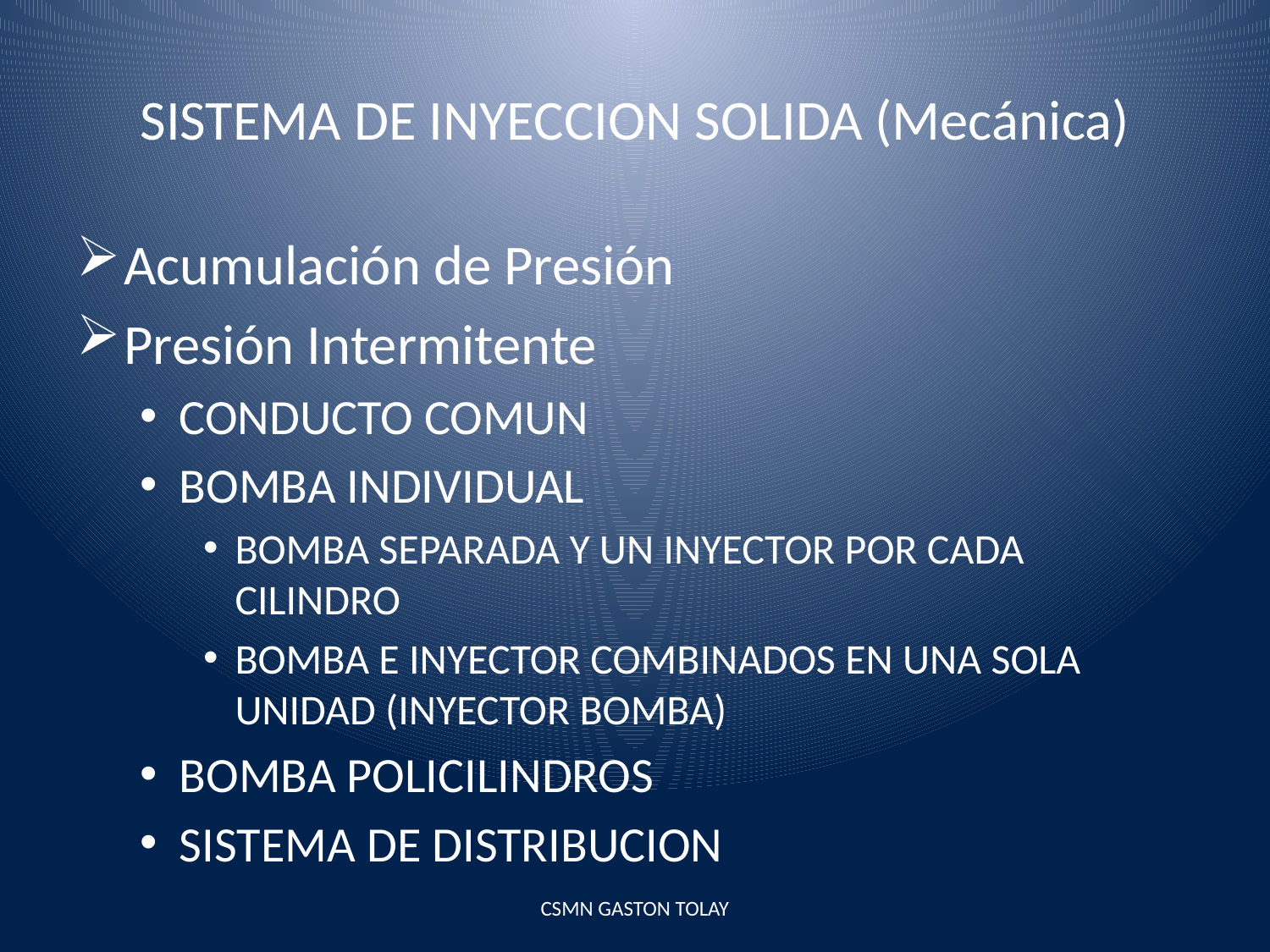

# SISTEMA DE INYECCION SOLIDA (Mecánica)
Acumulación de Presión
Presión Intermitente
CONDUCTO COMUN
BOMBA INDIVIDUAL
BOMBA SEPARADA Y UN INYECTOR POR CADA CILINDRO
BOMBA E INYECTOR COMBINADOS EN UNA SOLA UNIDAD (INYECTOR BOMBA)
BOMBA POLICILINDROS
SISTEMA DE DISTRIBUCION
CSMN GASTON TOLAY